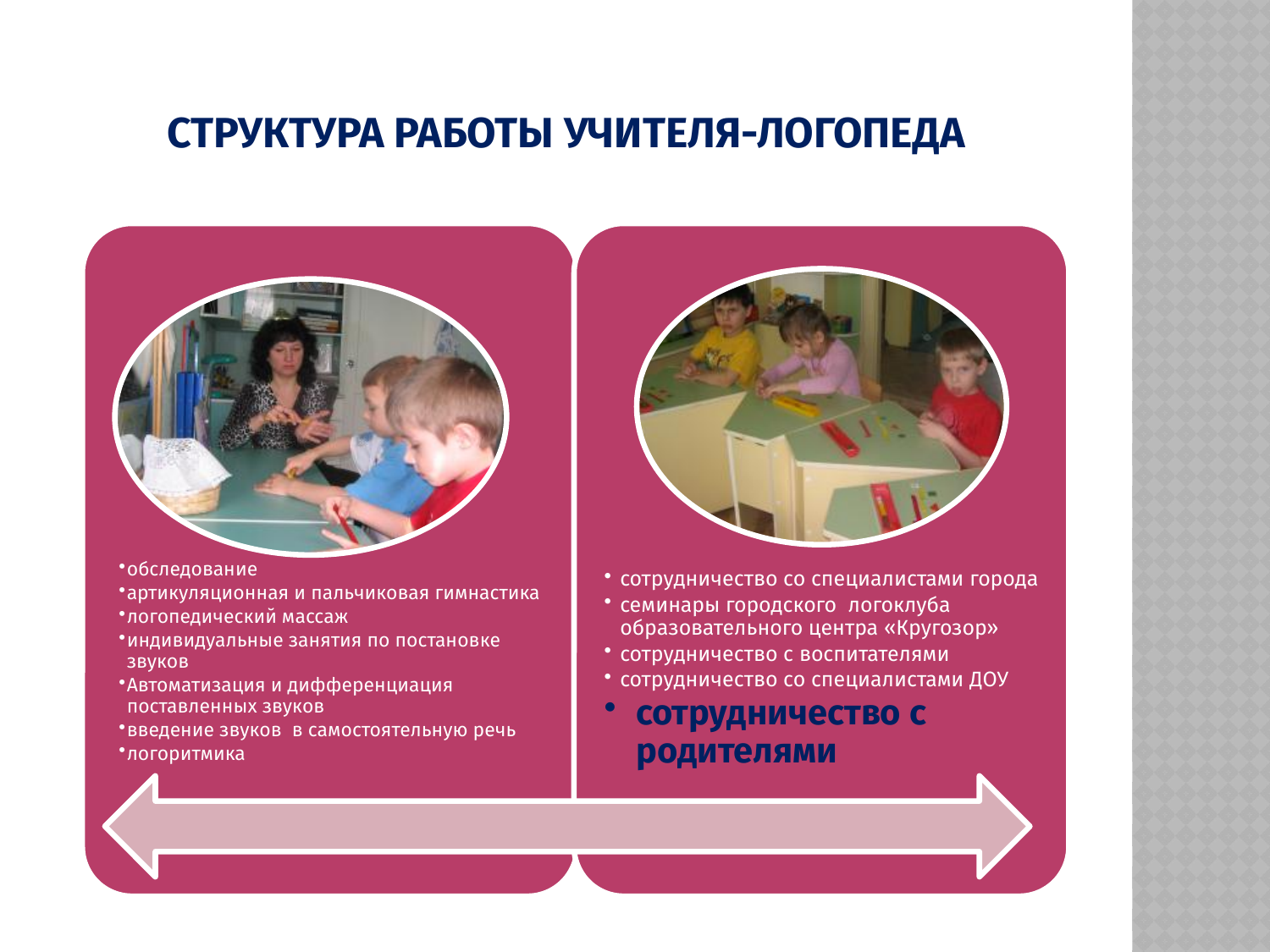

# Структура работы учителя-логопеда

обследование
артикуляционная и пальчиковая гимнастика
логопедический массаж
индивидуальные занятия по постановке звуков
Автоматизация и дифференциация поставленных звуков
введение звуков  в самостоятельную речь
логоритмика

сотрудничество со специалистами города
семинары городского  логоклуба образовательного центра «Кругозор»
сотрудничество с воспитателями
сотрудничество со специалистами ДОУ
сотрудничество с родителями